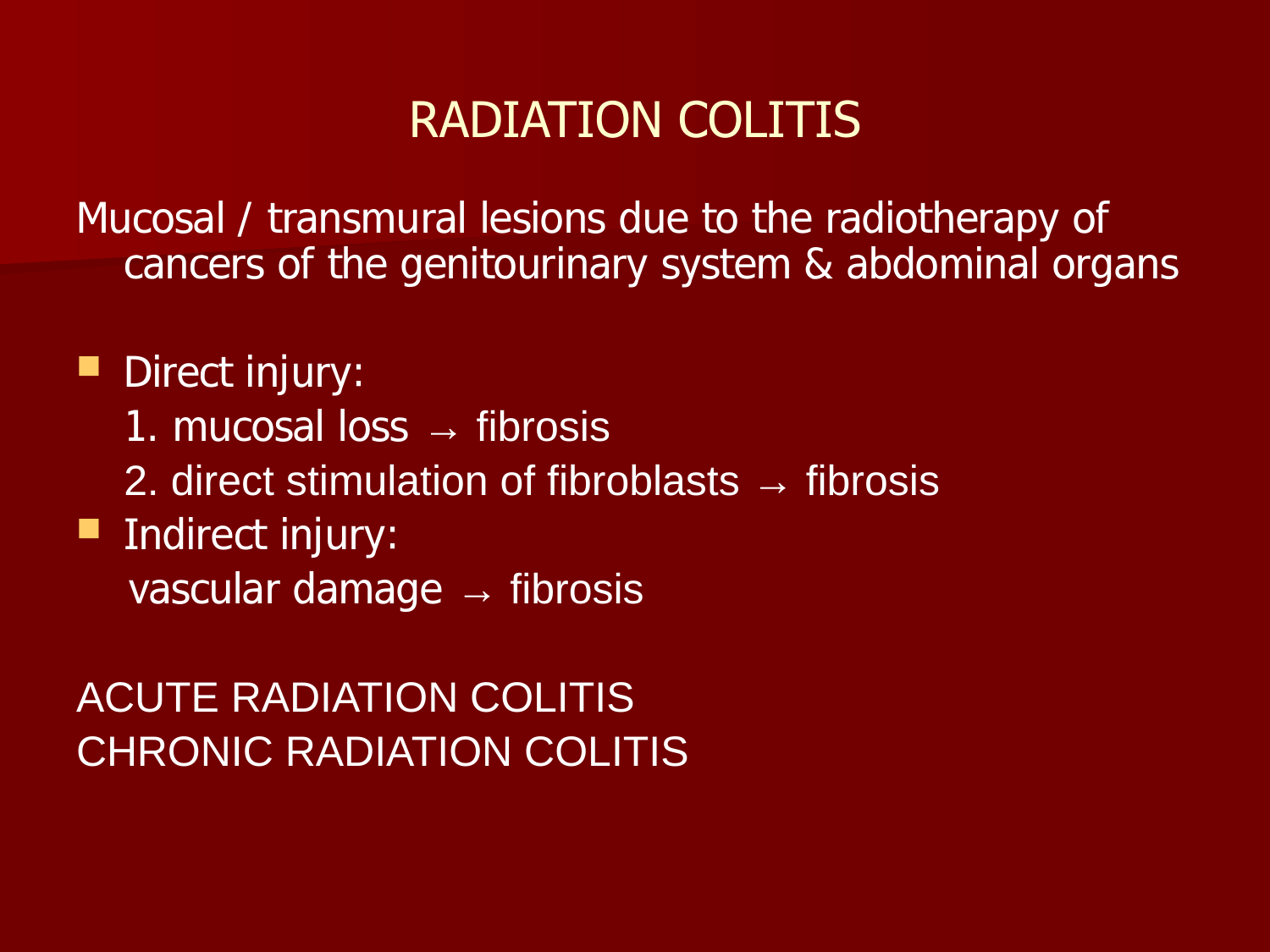

# RADIATION COLITIS
Mucosal / transmural lesions due to the radiotherapy of cancers of the genitourinary system & abdominal organs

Direct injury:
	1. mucosal loss → fibrosis
	2. direct stimulation of fibroblasts → fibrosis
Indirect injury:
    vascular damage → fibrosis

ACUTE RADIATION COLITIS
CHRONIC RADIATION COLITIS